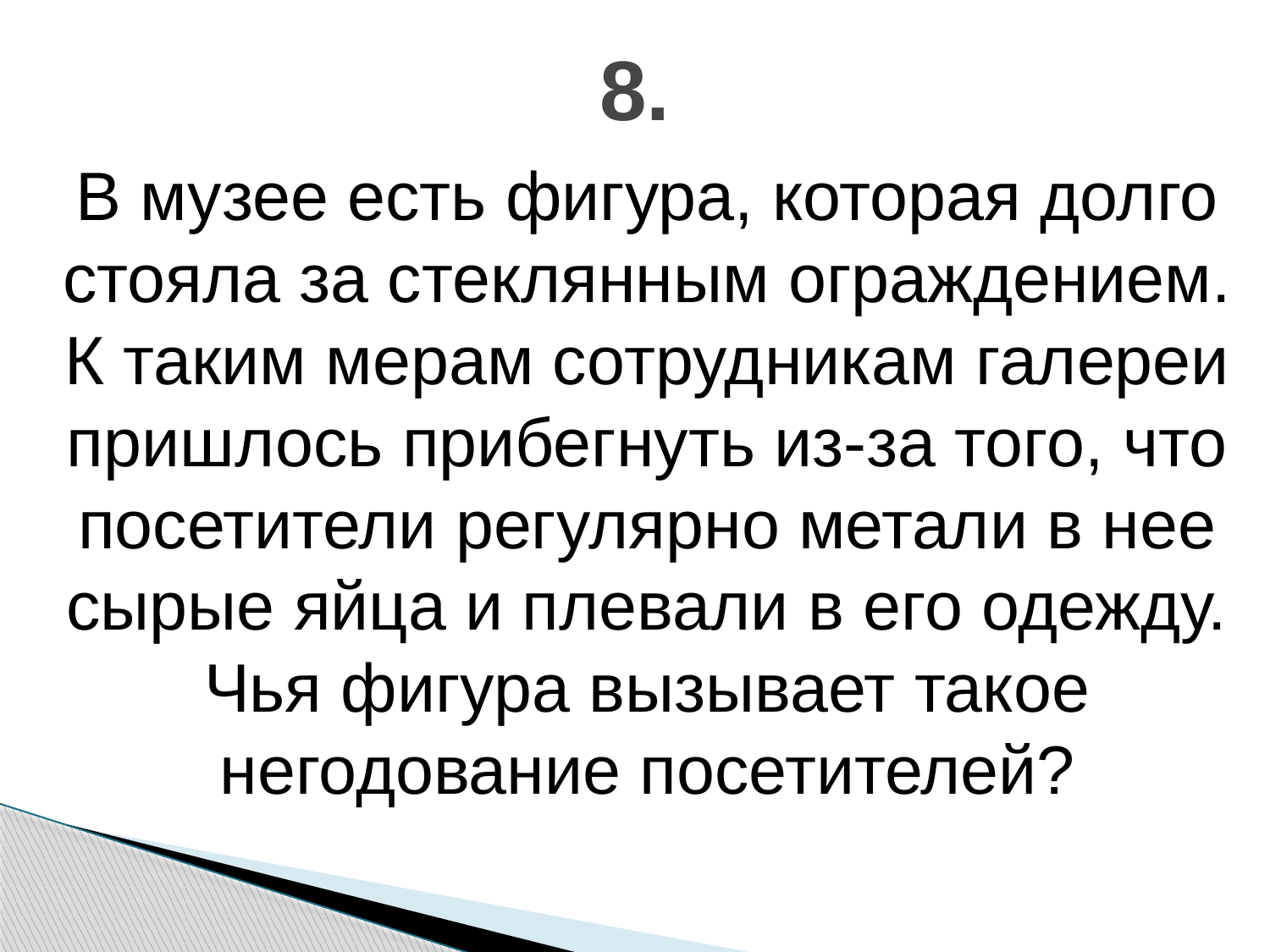

# 8.
В музее есть фигура, которая долго стояла за стеклянным ограждением. К таким мерам сотрудникам галереи пришлось прибегнуть из-за того, что посетители регулярно метали в нее сырые яйца и плевали в его одежду. Чья фигура вызывает такое негодование посетителей?